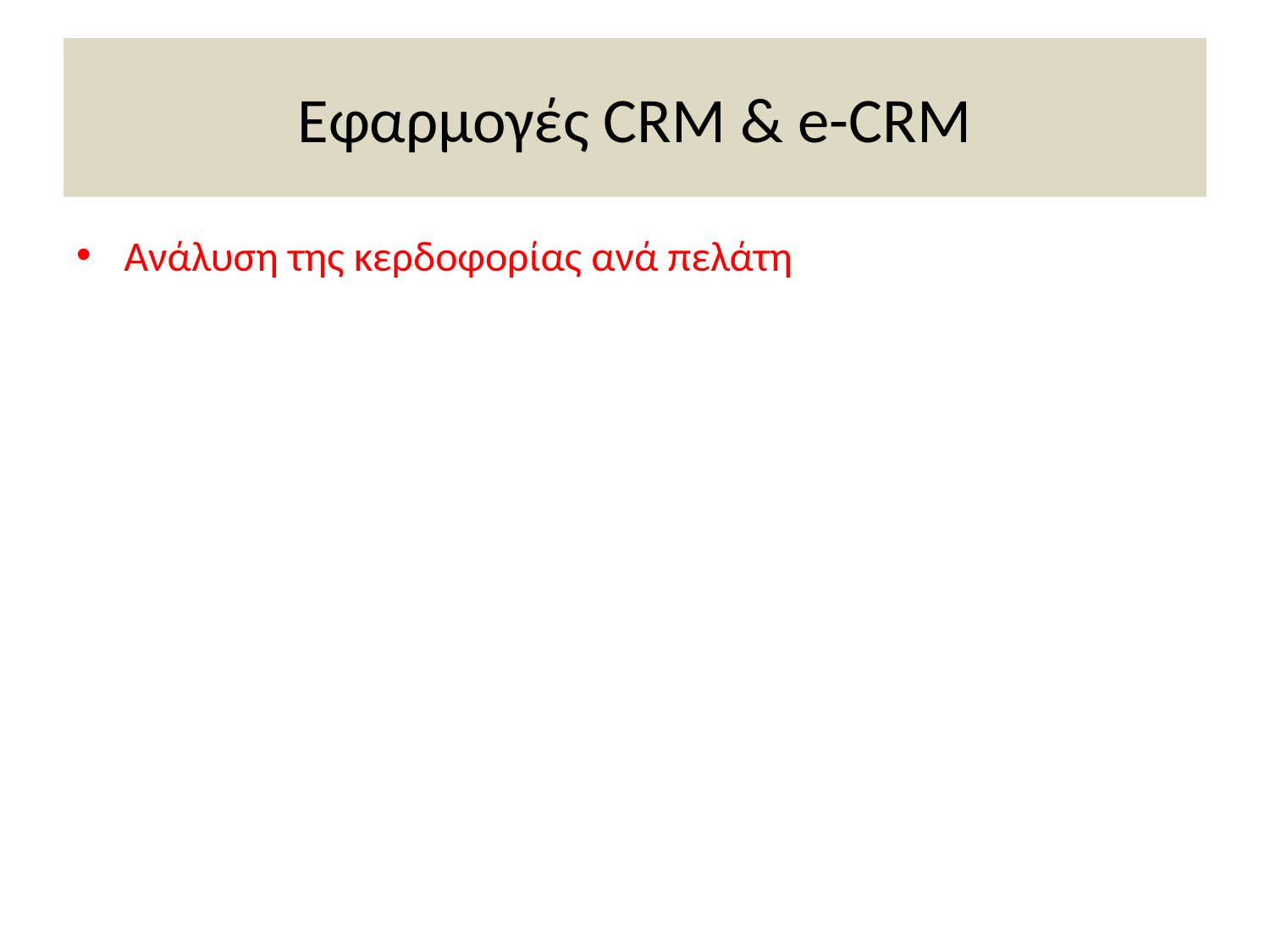

# Εφαρμογές CRM & e-CRM
Ανάλυση της κερδοφορίας ανά πελάτη